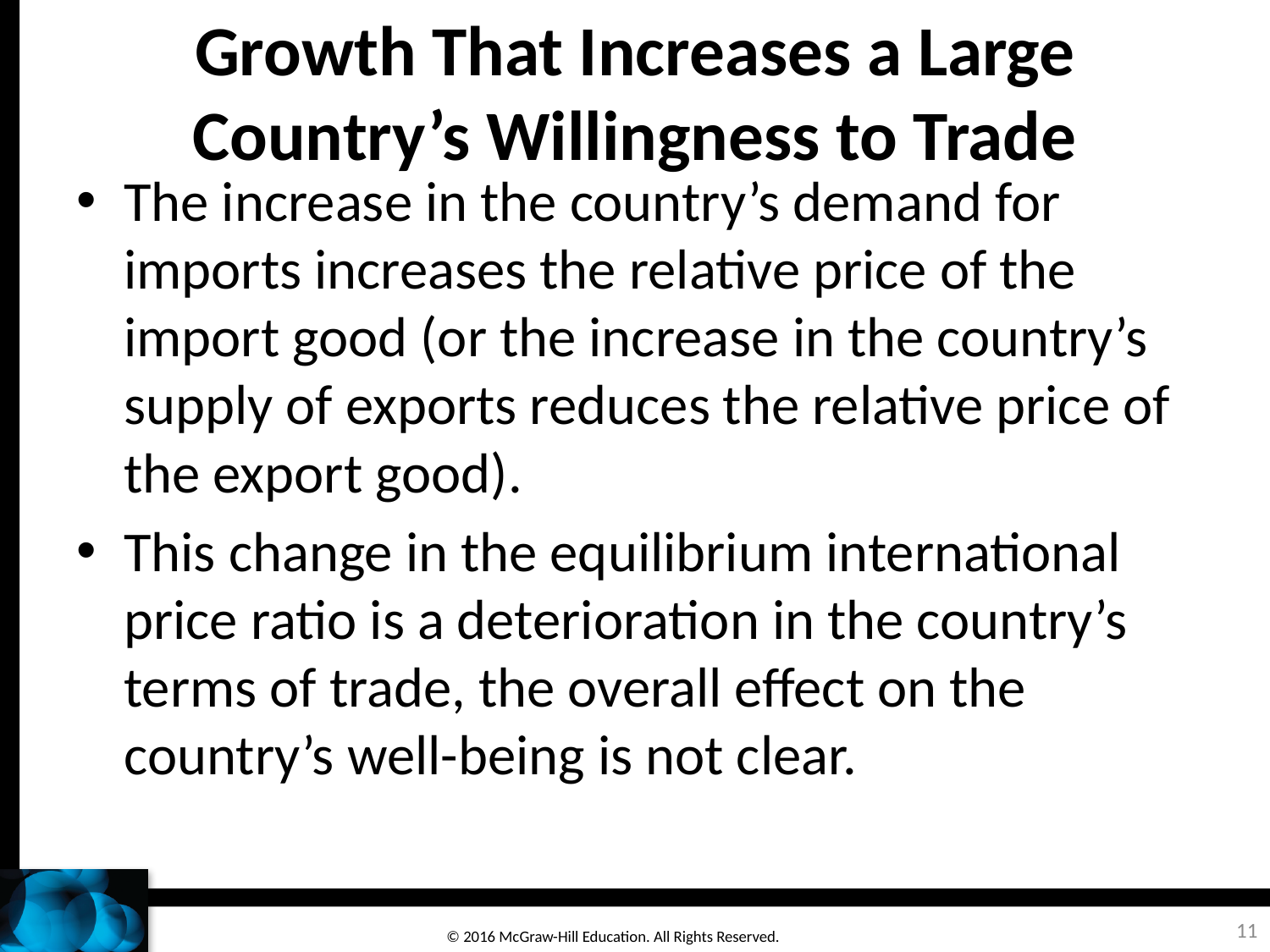

# Growth That Increases a Large Country’s Willingness to Trade
The increase in the country’s demand for imports increases the relative price of the import good (or the increase in the country’s supply of exports reduces the relative price of the export good).
This change in the equilibrium international price ratio is a deterioration in the country’s terms of trade, the overall effect on the country’s well-being is not clear.
11
© 2016 McGraw-Hill Education. All Rights Reserved.